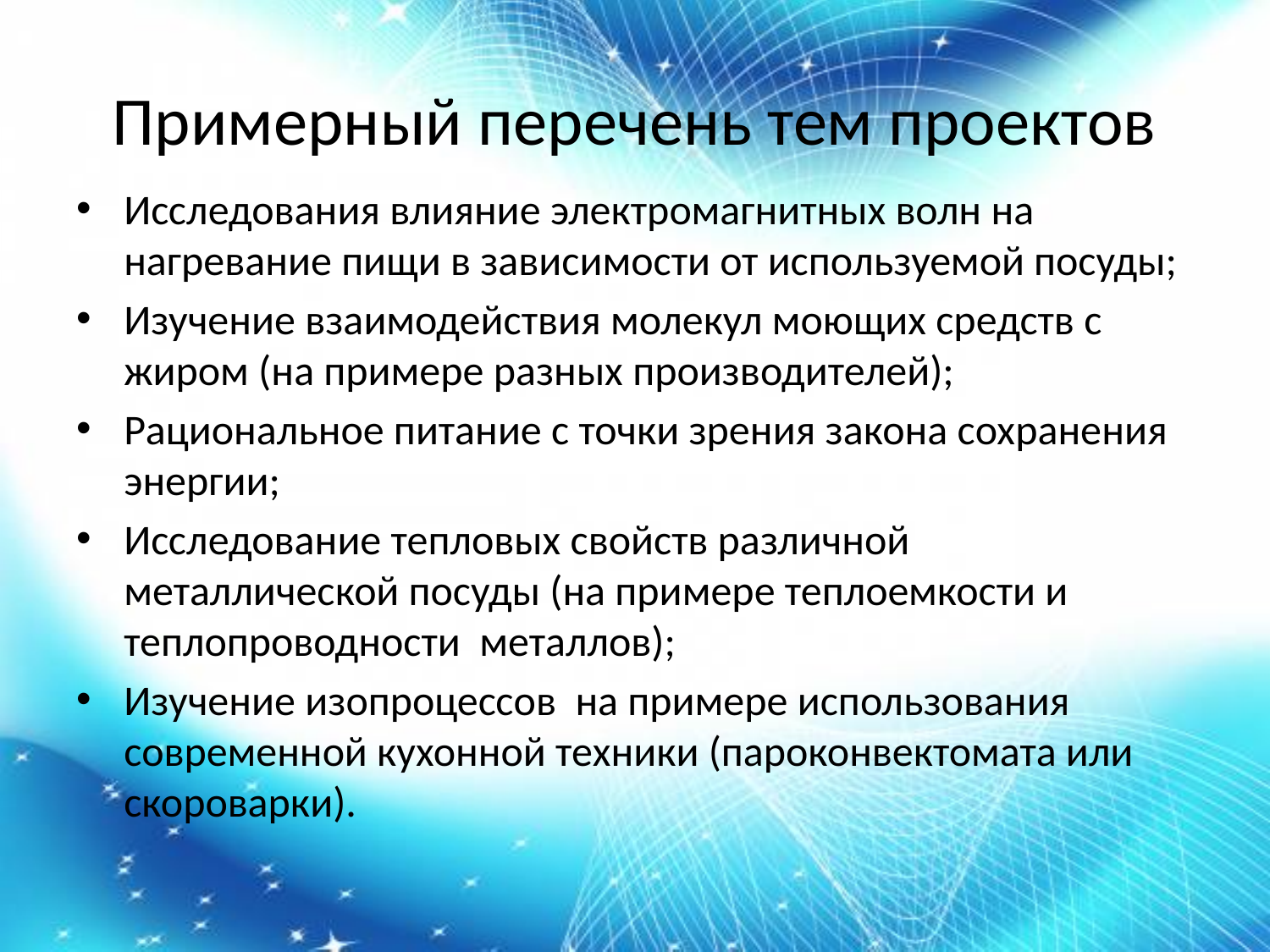

# Примерный перечень тем проектов
Исследования влияние электромагнитных волн на нагревание пищи в зависимости от используемой посуды;
Изучение взаимодействия молекул моющих средств с жиром (на примере разных производителей);
Рациональное питание с точки зрения закона сохранения энергии;
Исследование тепловых свойств различной металлической посуды (на примере теплоемкости и теплопроводности  металлов);
Изучение изопроцессов  на примере использования современной кухонной техники (пароконвектомата или скороварки).